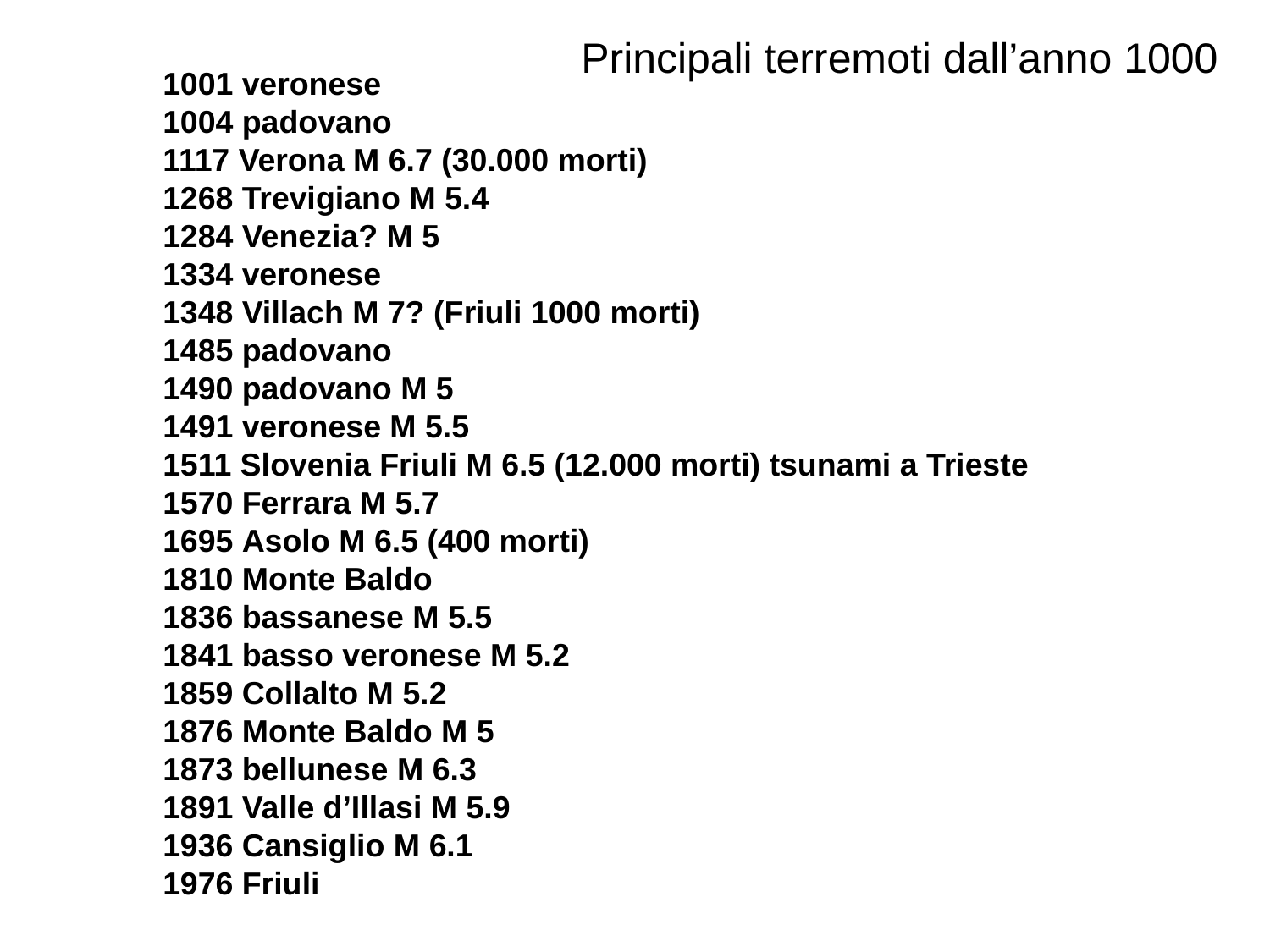

Principali terremoti dall’anno 1000
1001 veronese
1004 padovano
1117 Verona M 6.7 (30.000 morti)
1268 Trevigiano M 5.4
1284 Venezia? M 5
1334 veronese
1348 Villach M 7? (Friuli 1000 morti)
1485 padovano
1490 padovano M 5
1491 veronese M 5.5
1511 Slovenia Friuli M 6.5 (12.000 morti) tsunami a Trieste
1570 Ferrara M 5.7
1695 Asolo M 6.5 (400 morti)
1810 Monte Baldo
1836 bassanese M 5.5
1841 basso veronese M 5.2
1859 Collalto M 5.2
1876 Monte Baldo M 5
1873 bellunese M 6.3
1891 Valle d’Illasi M 5.9
1936 Cansiglio M 6.1
1976 Friuli